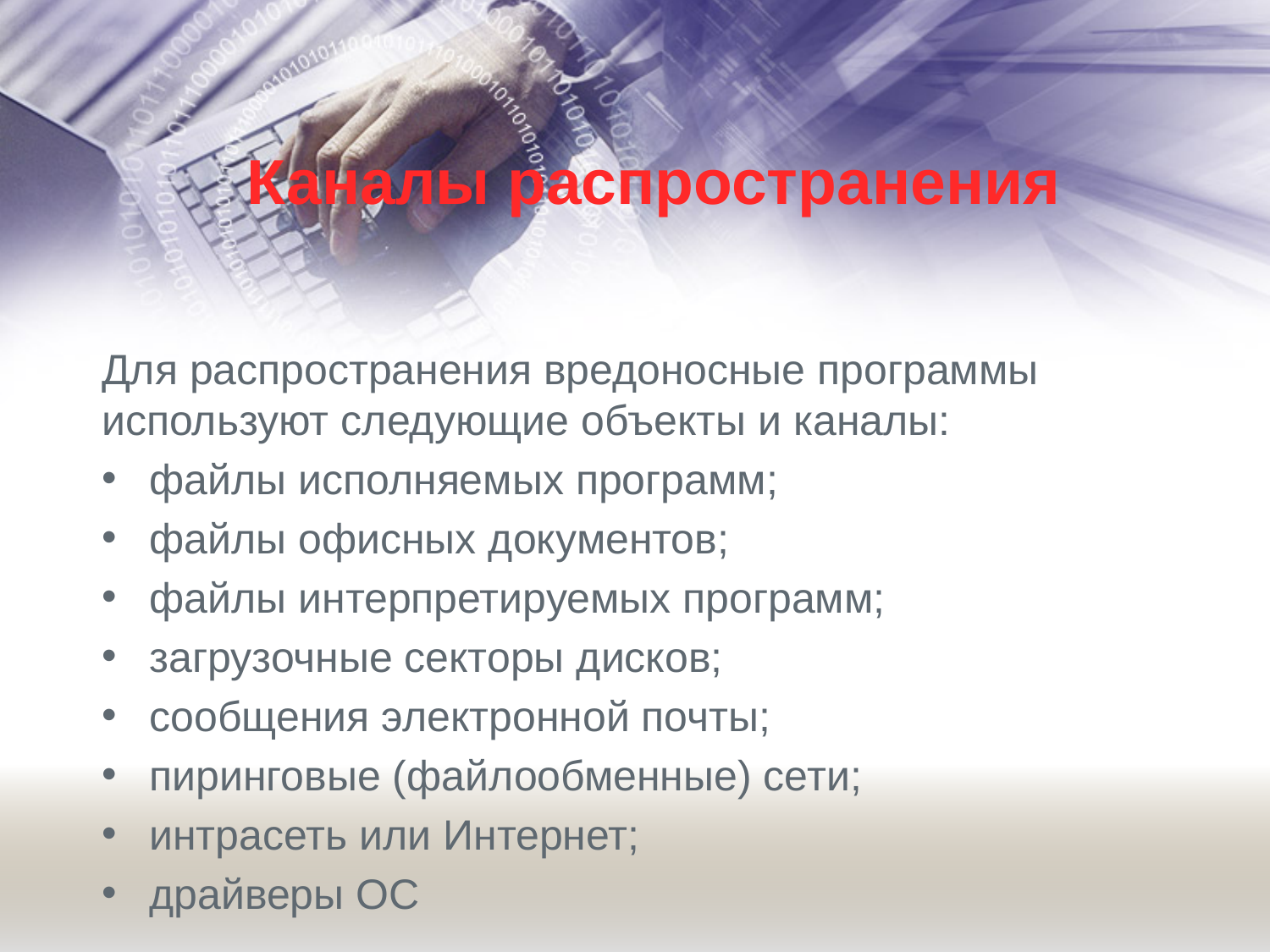

Каналы распространения
Для распространения вредоносные программы используют следующие объекты и каналы:
файлы исполняемых программ;
файлы офисных документов;
файлы интерпретируемых программ;
загрузочные секторы дисков;
сообщения электронной почты;
пиринговые (файлообменные) сети;
интрасеть или Интернет;
драйверы ОС